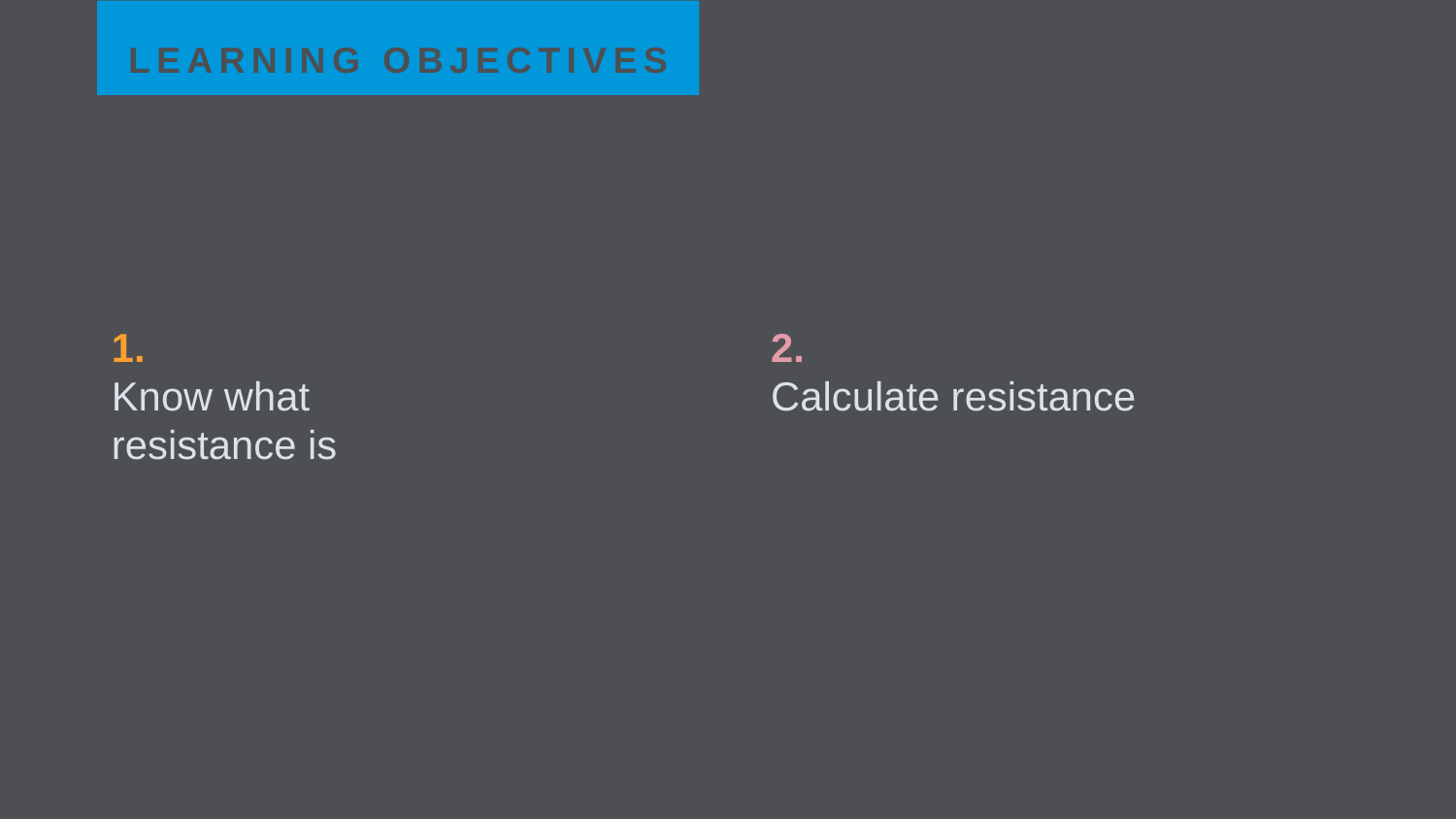

LEARNING OBJECTIVES
1.
Know what resistance is
2.
Calculate resistance